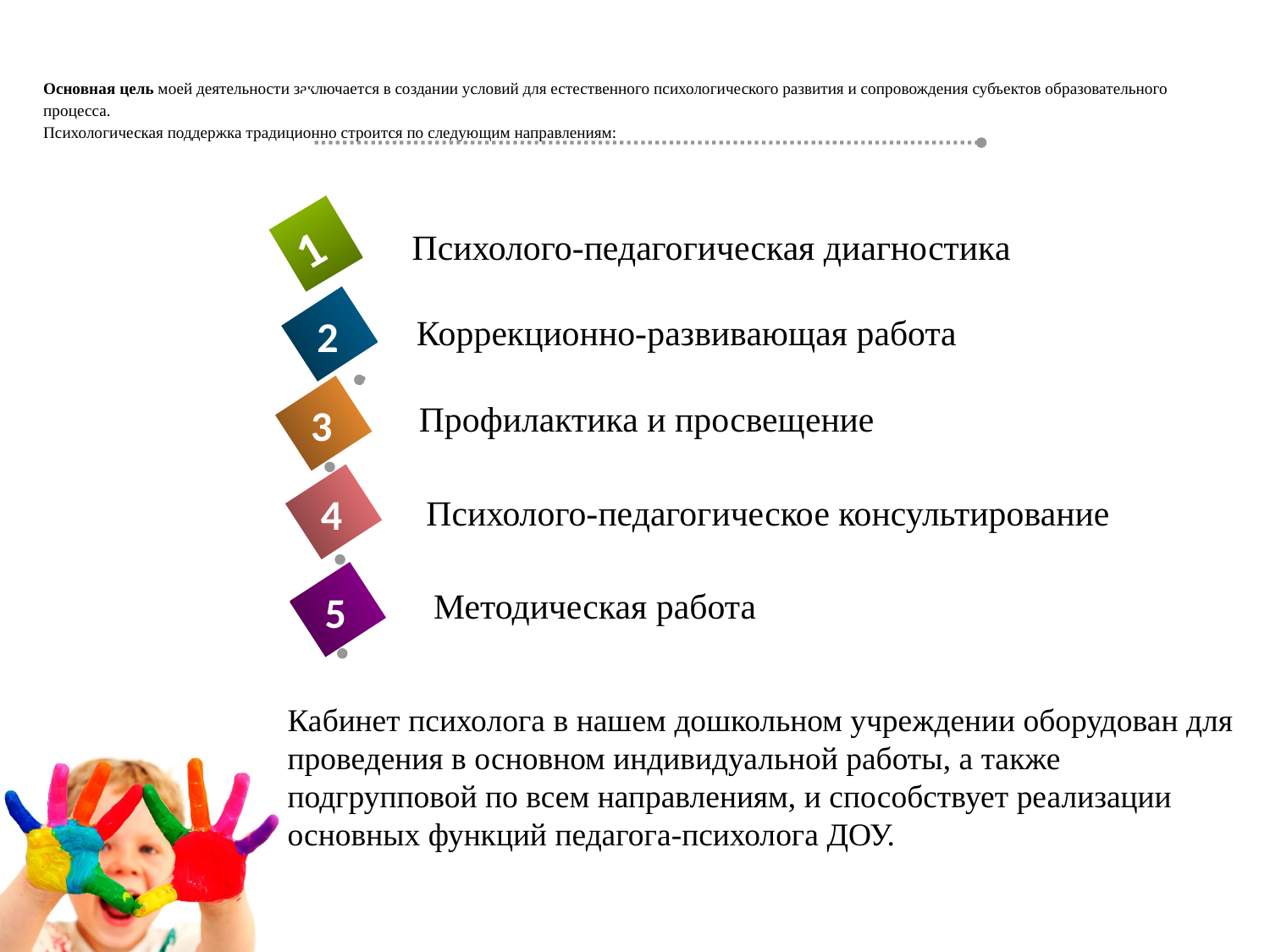

# Основная цель моей деятельности заключается в создании условий для естественного психологического развития и сопровождения субъектов образовательного процесса. Психологическая поддержка традиционно строится по следующим направлениям:
1

1
Психолого-педагогическая диагностика

2
Коррекционно-развивающая работа

Профилактика и просвещение
3

  Психолого-педагогическое консультирование
4

Методическая работа
5

Кабинет психолога в нашем дошкольном учреждении оборудован для проведения в основном индивидуальной работы, а также подгрупповой по всем направлениям, и способствует реализации основных функций педагога-психолога ДОУ.